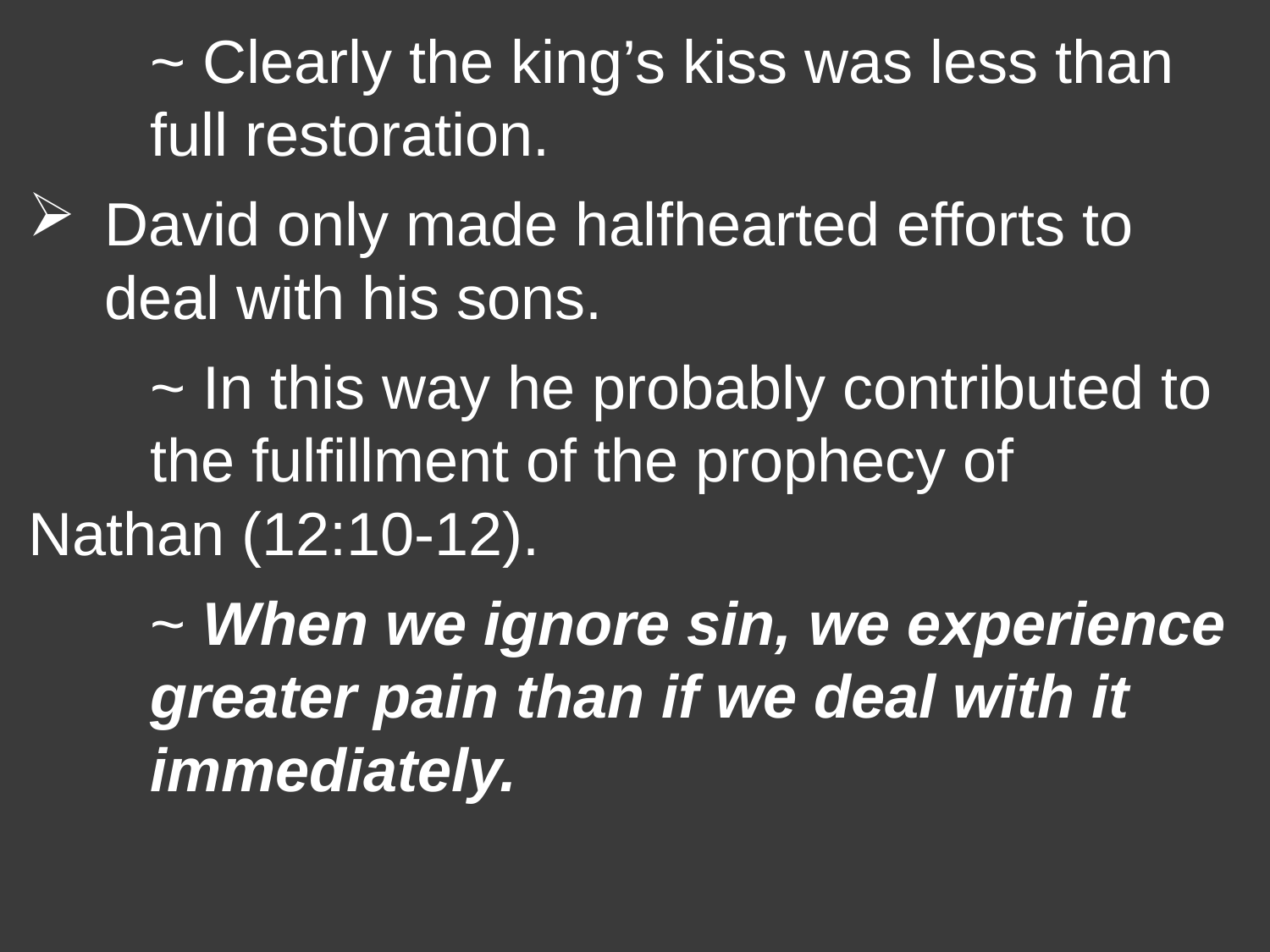

~ Clearly the king’s kiss was less than 			full restoration.
David only made halfhearted efforts to deal with his sons.
		~ In this way he probably contributed to 					the fulfillment of the prophecy of 						Nathan (12:10-12).
		~ When we ignore sin, we experience 					greater pain than if we deal with it 					immediately.